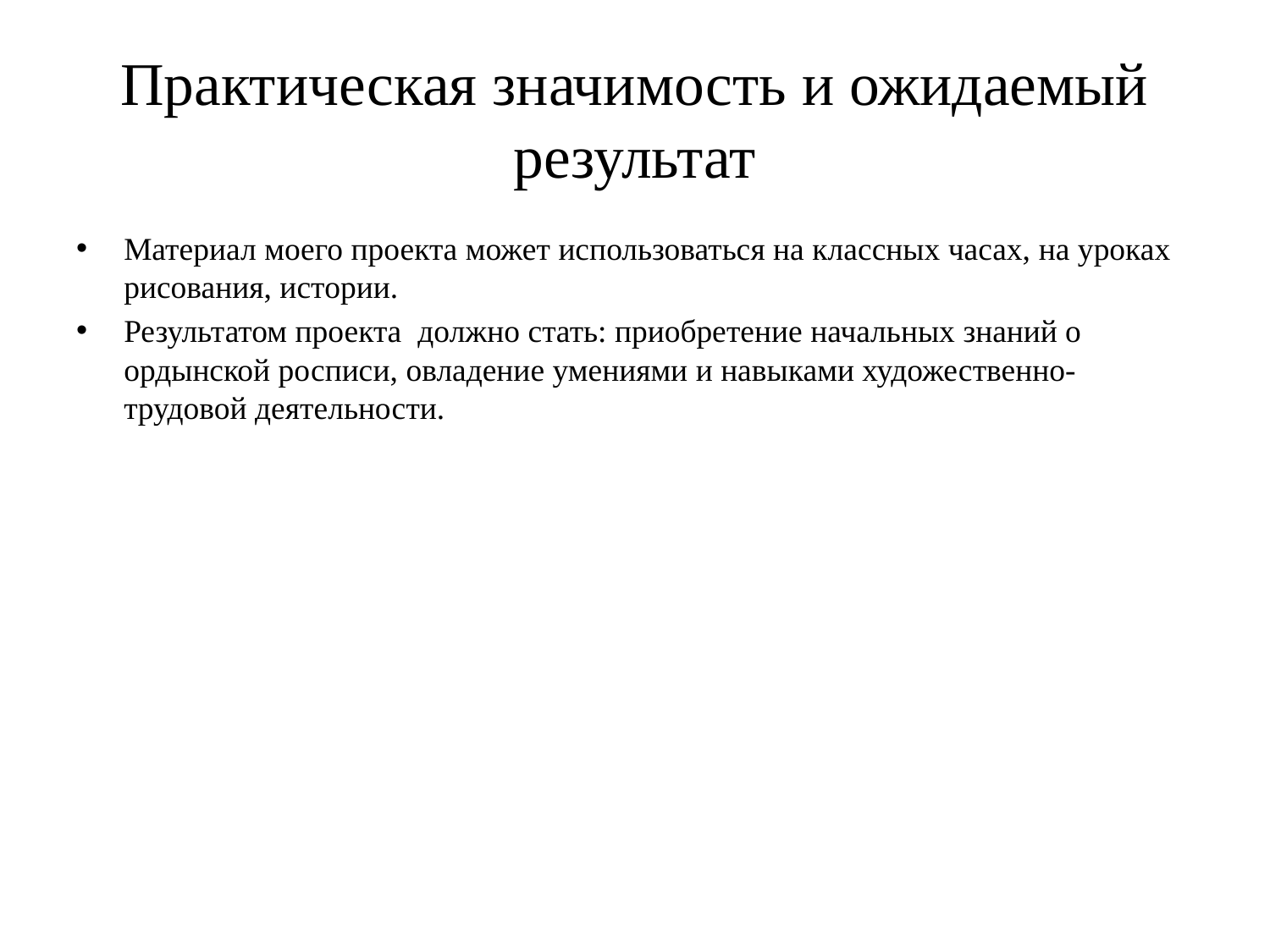

# Практическая значимость и ожидаемый результат
Материал моего проекта может использоваться на классных часах, на уроках рисования, истории.
Результатом проекта  должно стать: приобретение начальных знаний о ордынской росписи, овладение умениями и навыками художественно-трудовой деятельности.